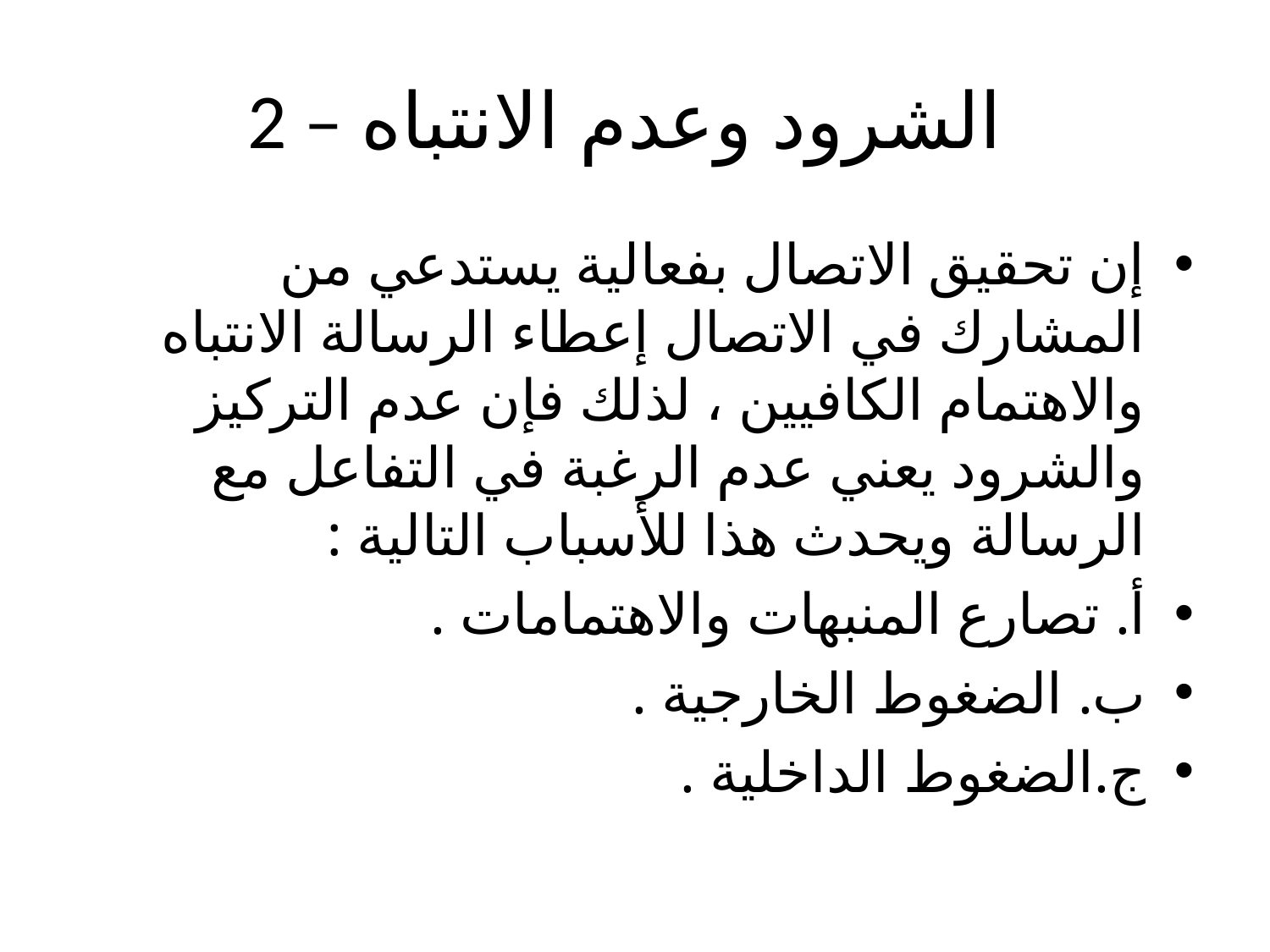

# 2 – الشرود وعدم الانتباه
إن تحقيق الاتصال بفعالية يستدعي من المشارك في الاتصال إعطاء الرسالة الانتباه والاهتمام الكافيين ، لذلك فإن عدم التركيز والشرود يعني عدم الرغبة في التفاعل مع الرسالة ويحدث هذا للأسباب التالية :
أ. تصارع المنبهات والاهتمامات .
ب. الضغوط الخارجية .
ج.الضغوط الداخلية .